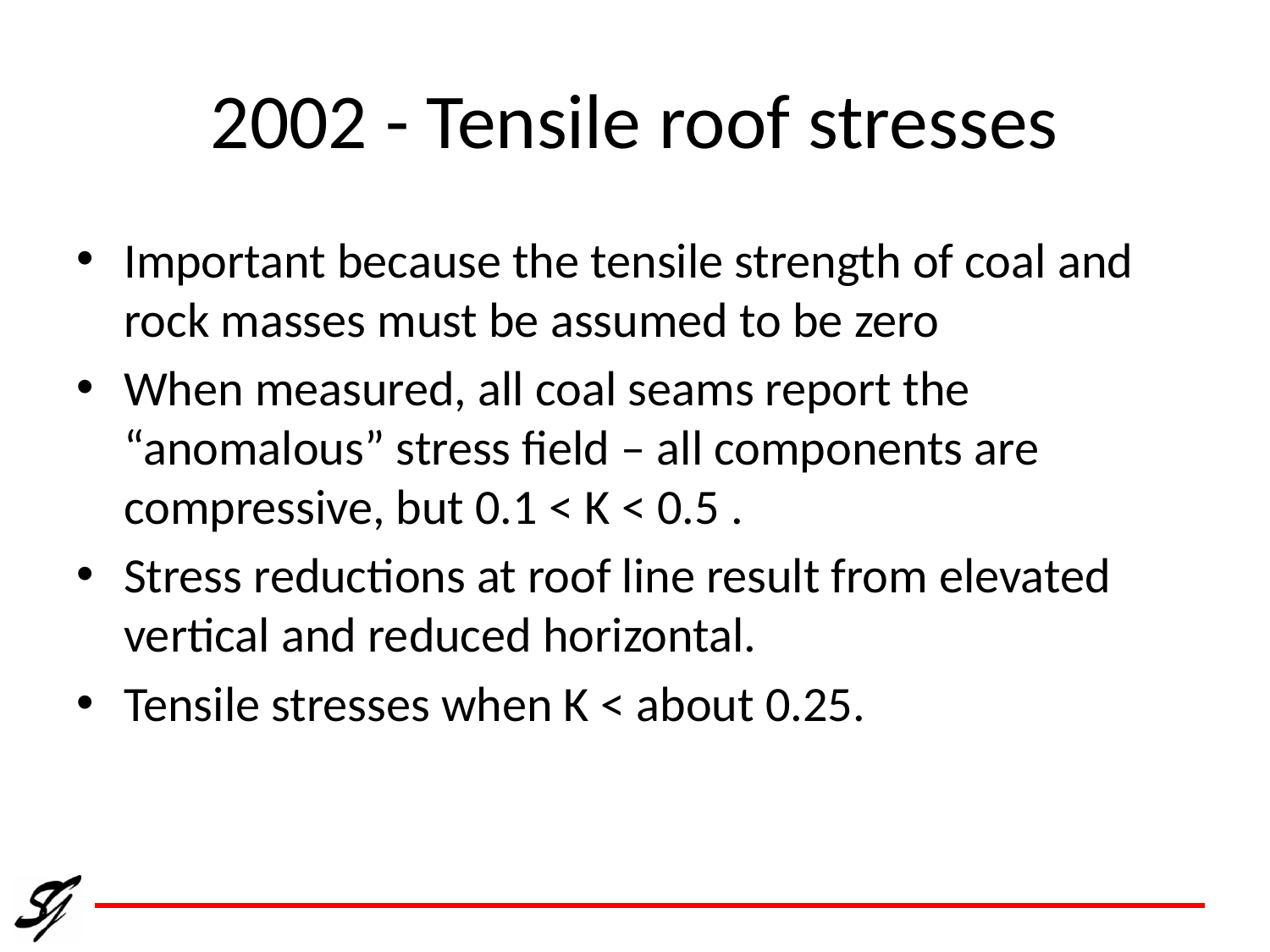

# 2002 - Tensile roof stresses
Important because the tensile strength of coal and rock masses must be assumed to be zero
When measured, all coal seams report the “anomalous” stress field – all components are compressive, but 0.1 < K < 0.5 .
Stress reductions at roof line result from elevated vertical and reduced horizontal.
Tensile stresses when K < about 0.25.